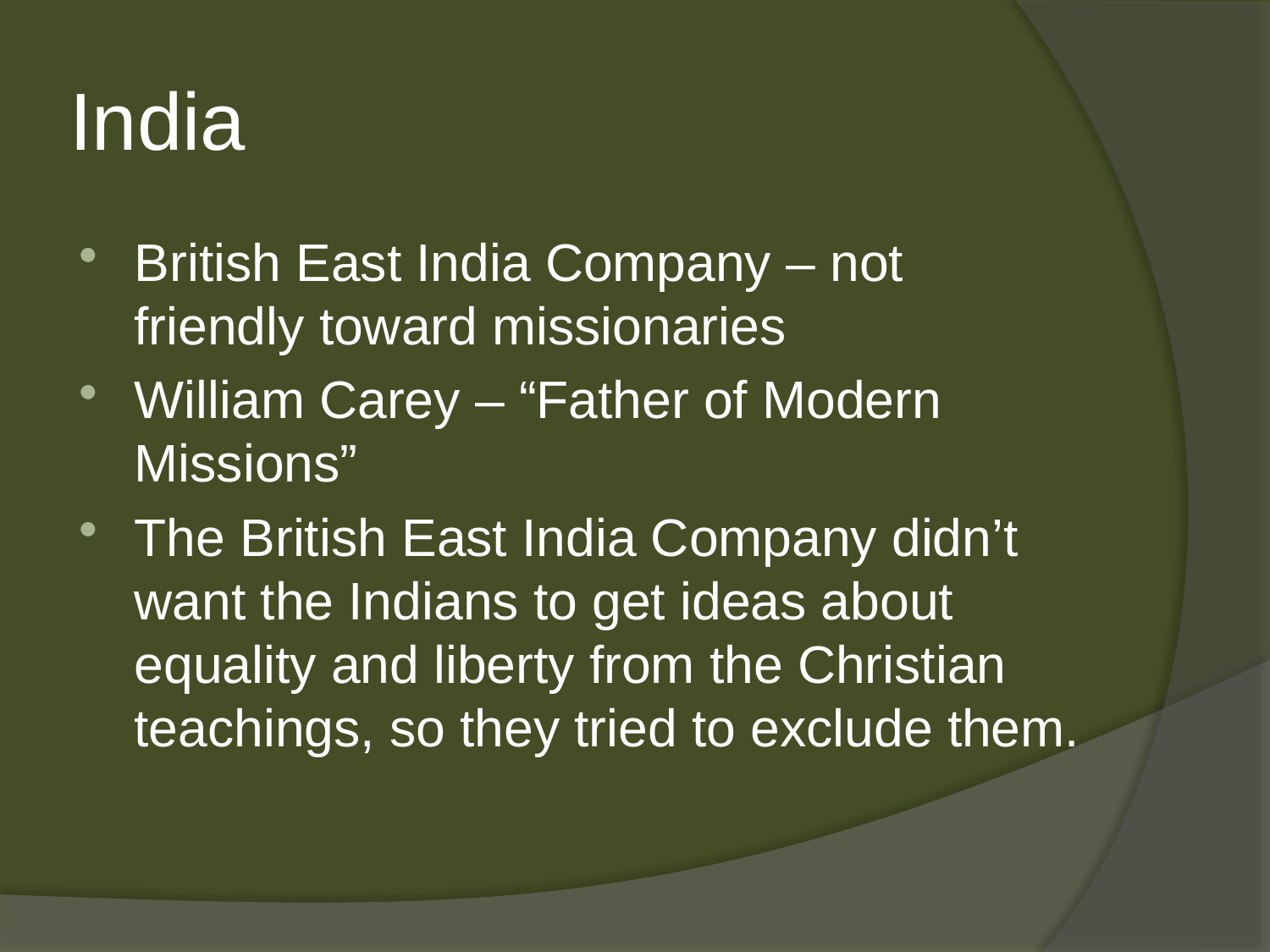

# India
British East India Company – not friendly toward missionaries
William Carey – “Father of Modern Missions”
The British East India Company didn’t want the Indians to get ideas about equality and liberty from the Christian teachings, so they tried to exclude them.